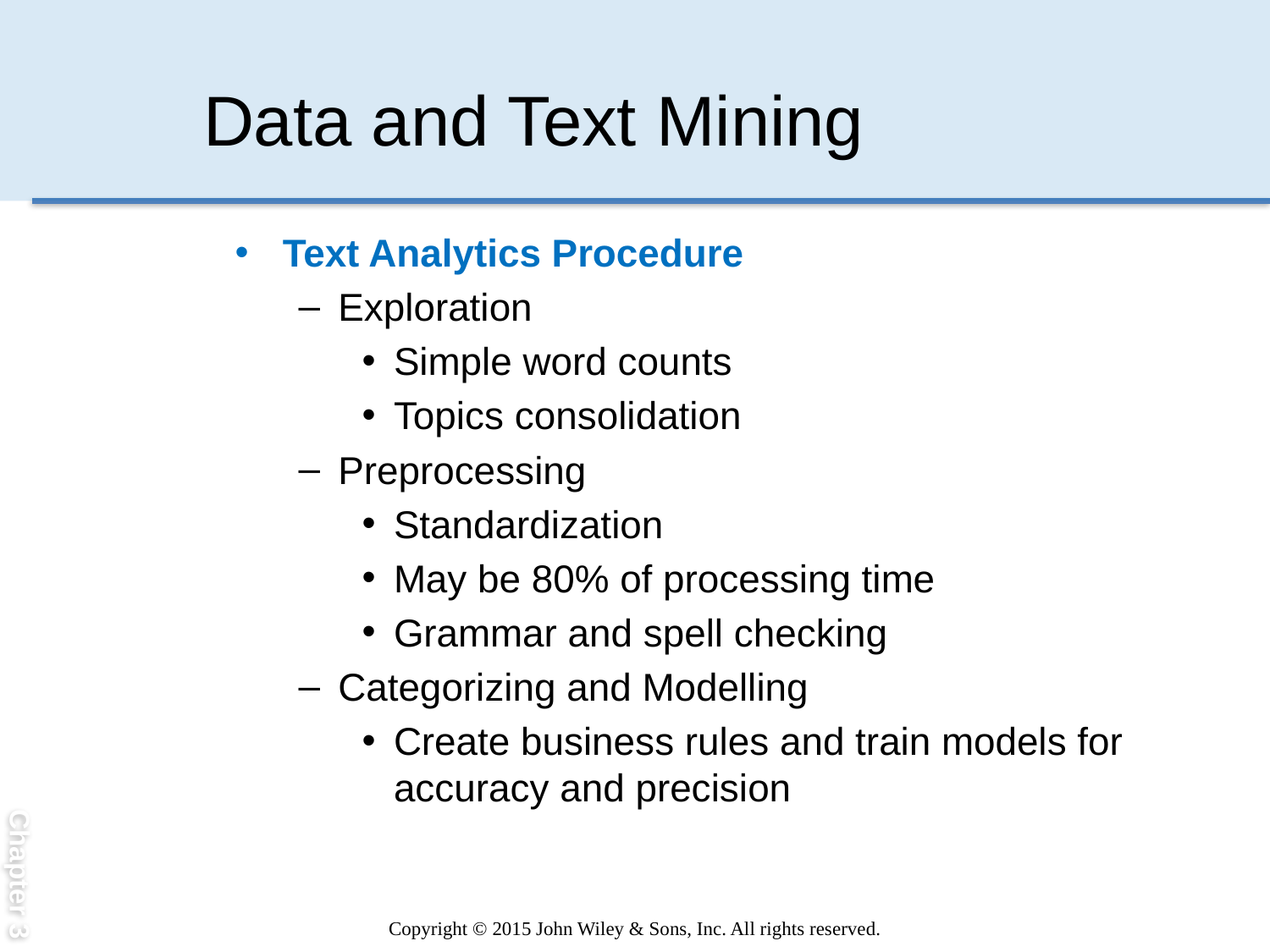

Chapter 3
# Data and Text Mining
Text Analytics Procedure
Exploration
Simple word counts
Topics consolidation
Preprocessing
Standardization
May be 80% of processing time
Grammar and spell checking
Categorizing and Modelling
Create business rules and train models for accuracy and precision